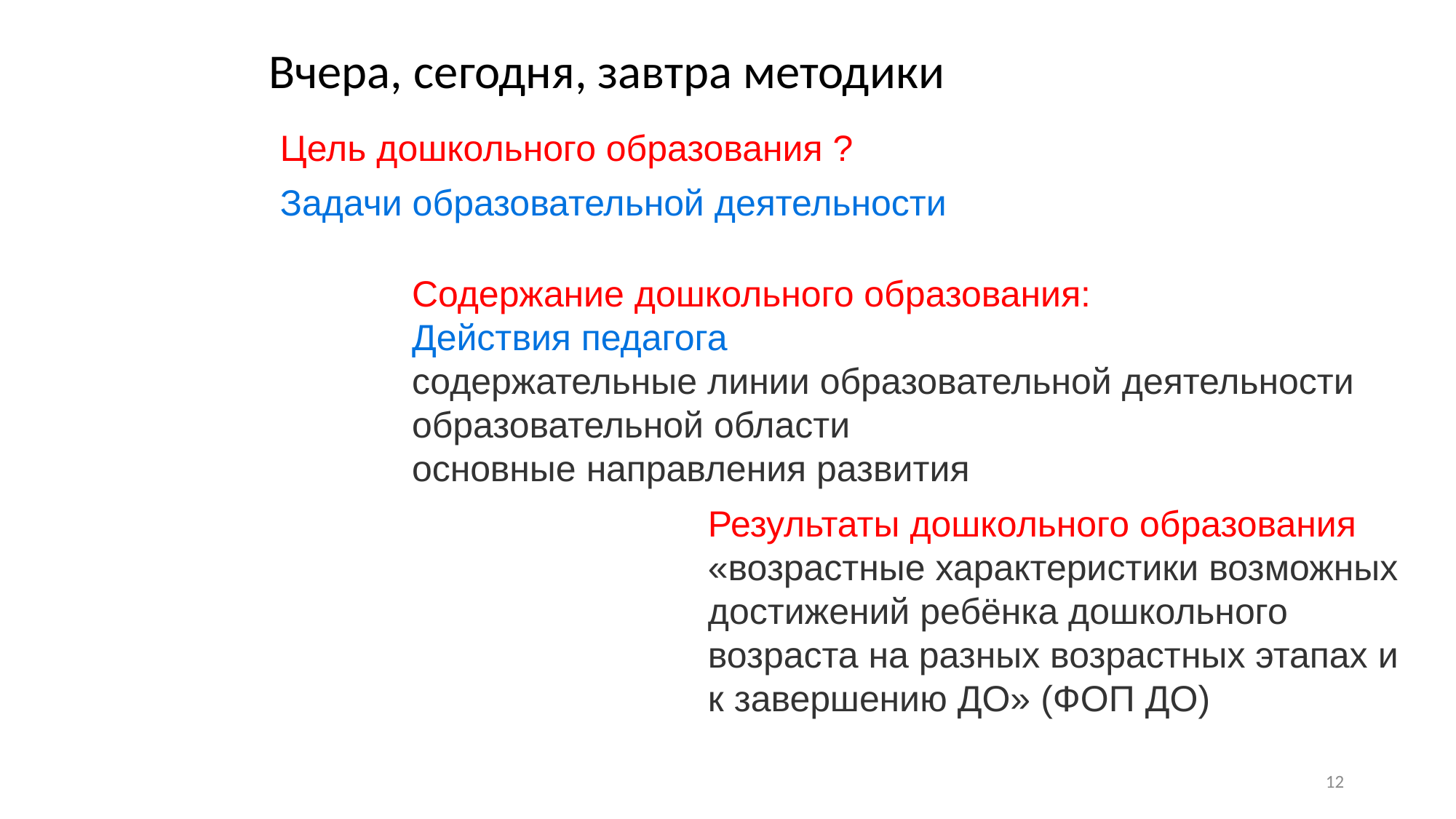

# Вчера, сегодня, завтра методики
Цель дошкольного образования ?
Задачи образовательной деятельности
Содержание дошкольного образования:
Действия педагога
содержательные линии образовательной деятельности
образовательной области
основные направления развития
Результаты дошкольного образования «возрастные характеристики возможных достижений ребёнка дошкольного возраста на разных возрастных этапах и к завершению ДО» (ФОП ДО)
12